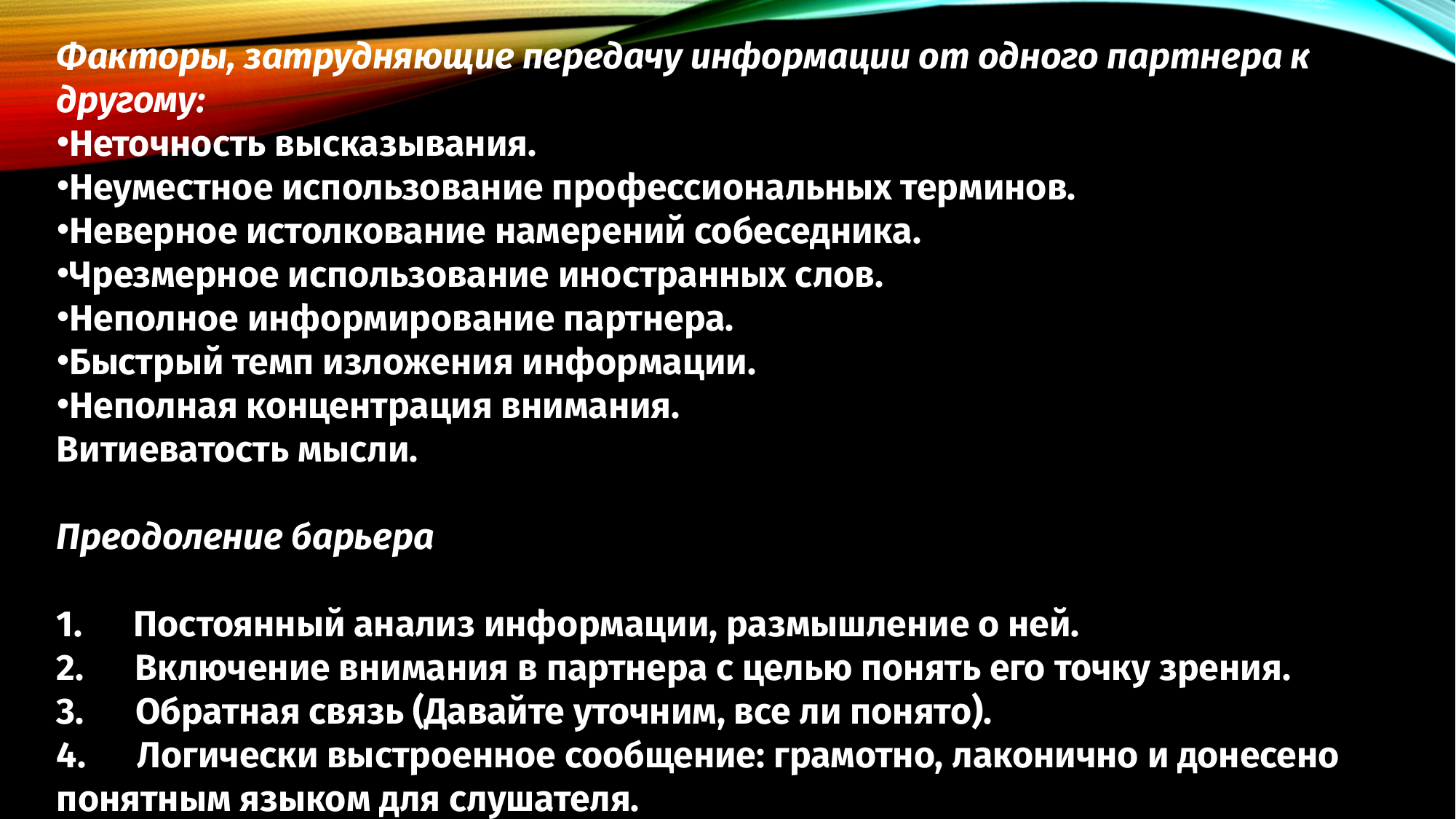

Факторы, затрудняющие передачу информации от одного партнера к другому:
Неточность высказывания.
Неуместное использование профессиональных терминов.
Неверное истолкование намерений собеседника.
Чрезмерное использование иностранных слов.
Неполное информирование партнера.
Быстрый темп изложения информации.
Неполная концентрация внимания.
Витиеватость мысли.
Преодоление барьера 
1.      Постоянный анализ информации, размышление о ней.
2.      Включение внимания в партнера с целью понять его точку зрения.
3.      Обратная связь (Давайте уточним, все ли понято).
4.      Логически выстроенное сообщение: грамотно, лаконично и донесено понятным языком для слушателя.